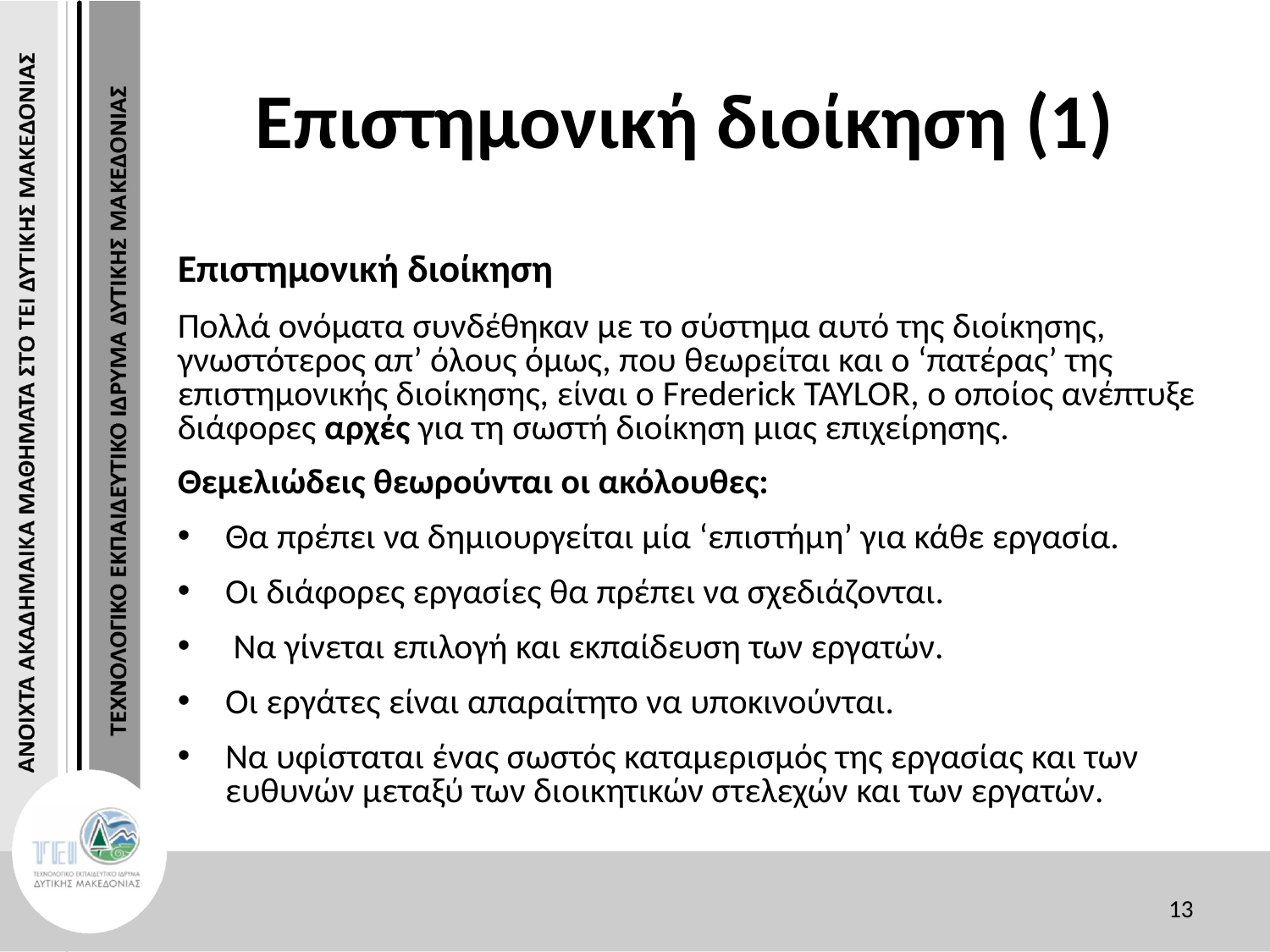

# Επιστημονική διοίκηση (1)
Επιστημονική διοίκηση
Πολλά ονόματα συνδέθηκαν με το σύστημα αυτό της διοίκησης, γνωστότερος απ’ όλους όμως, που θεωρείται και ο ‘πατέρας’ της επιστημονικής διοίκησης, είναι ο Frederick TAYLOR, ο οποίος ανέπτυξε διάφορες αρχές για τη σωστή διοίκηση μιας επιχείρησης.
Θεμελιώδεις θεωρούνται οι ακόλουθες:
Θα πρέπει να δημιουργείται μία ‘επιστήμη’ για κάθε εργασία.
Οι διάφορες εργασίες θα πρέπει να σχεδιάζονται.
 Να γίνεται επιλογή και εκπαίδευση των εργατών.
Οι εργάτες είναι απαραίτητο να υποκινούνται.
Να υφίσταται ένας σωστός καταμερισμός της εργασίας και των ευθυνών μεταξύ των διοικητικών στελεχών και των εργατών.

13